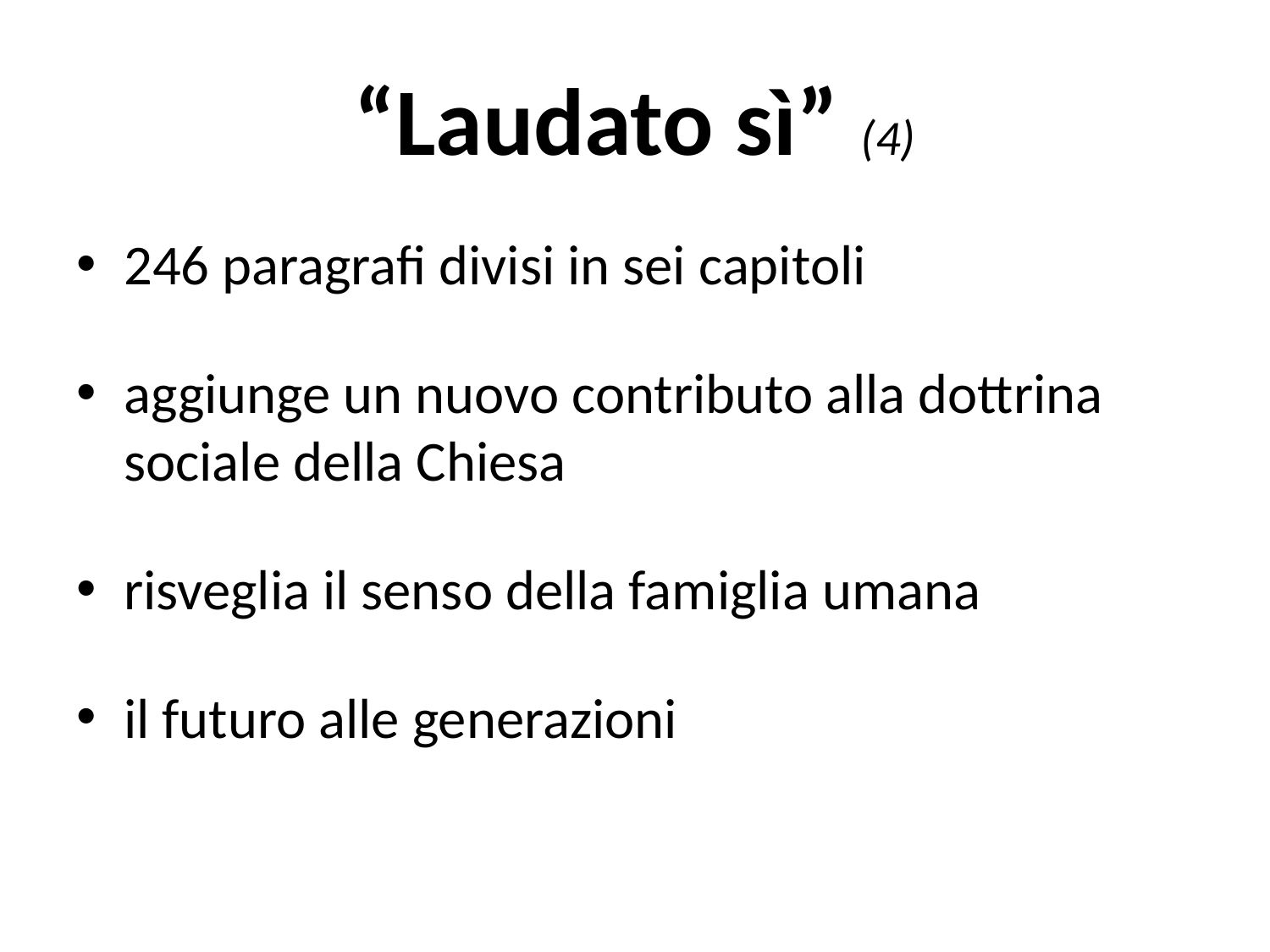

# “Laudato sì” (4)
246 paragrafi divisi in sei capitoli

aggiunge un nuovo contributo alla dottrina sociale della Chiesa

risveglia il senso della famiglia umana

il futuro alle generazioni